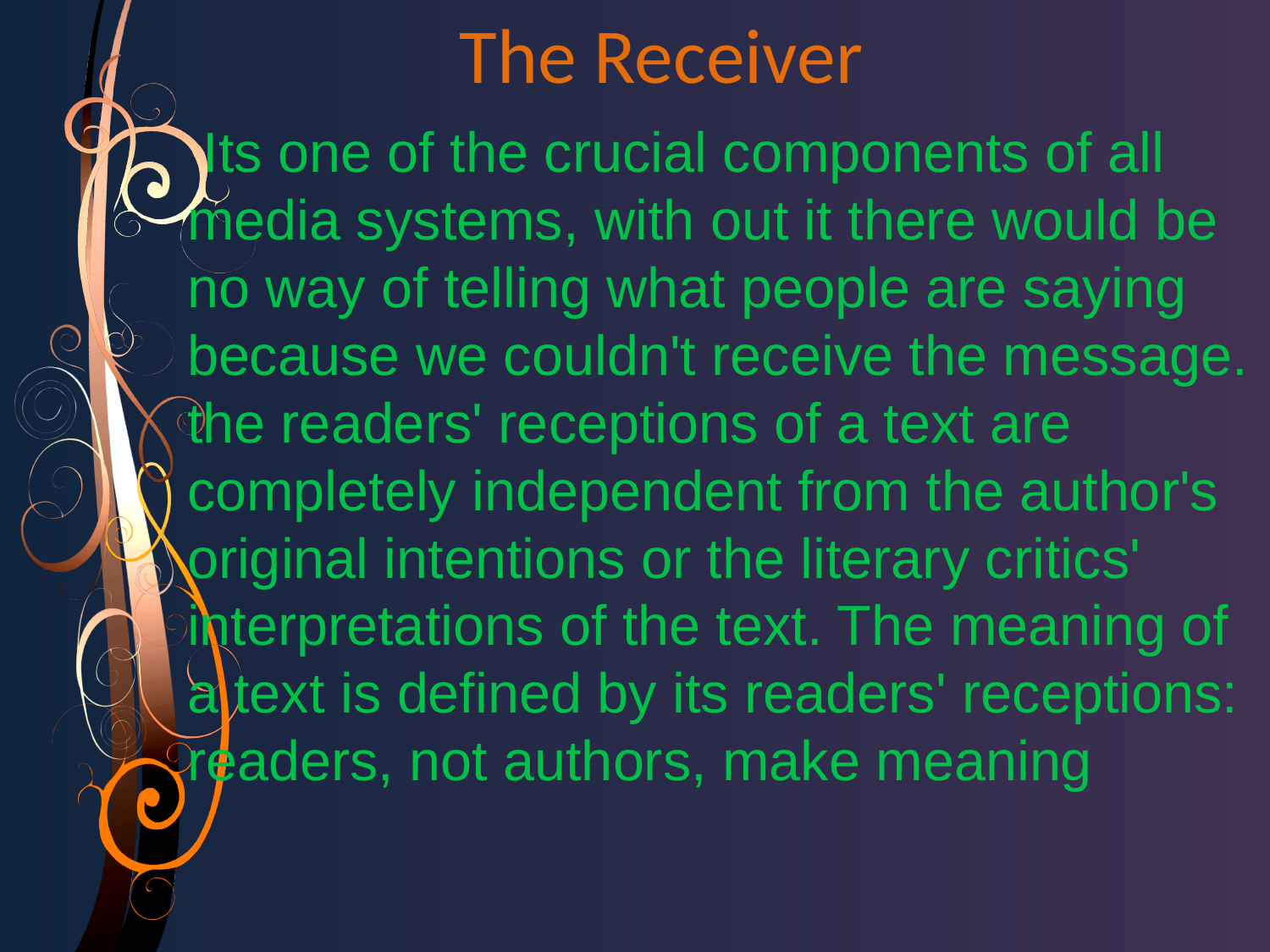

The Receiver
     Its one of the crucial components of all media systems, with out it there would be no way of telling what people are saying because we couldn't receive the message. the readers' receptions of a text are completely independent from the author's original intentions or the literary critics' interpretations of the text. The meaning of a text is defined by its readers' receptions: readers, not authors, make meaning